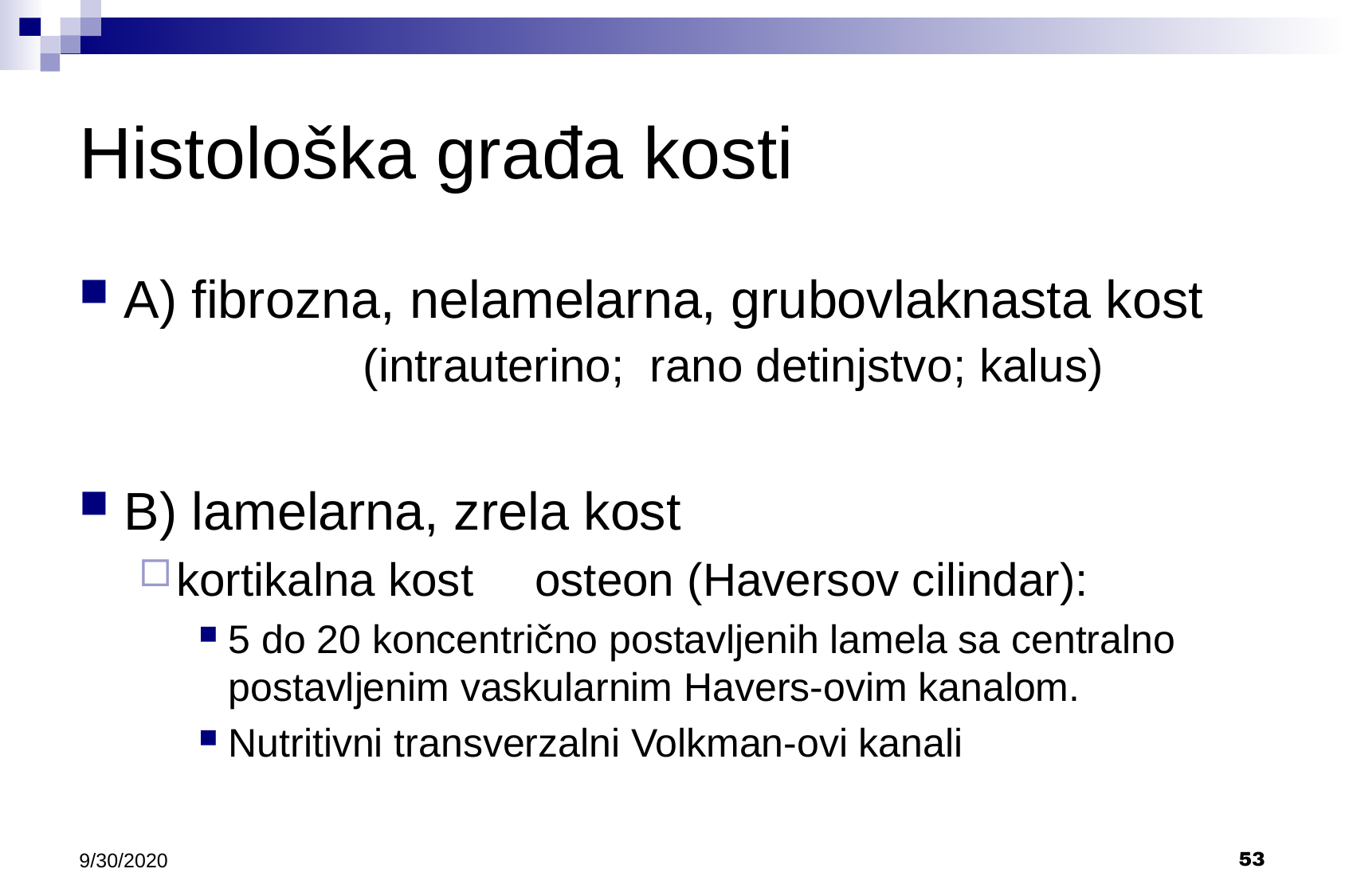

# Histološka građa kosti
A) fibrozna, nelamelarna, grubovlaknasta kost  		(intrauterino;  rano detinjstvo; kalus)

B) lamelarna, zrela kost
kortikalna kost 	osteon (Haversov cilindar):
5 do 20 koncentrično postavljenih lamela sa centralno postavljenim vaskularnim Havers-ovim kanalom.
Nutritivni transverzalni Volkman-ovi kanali
9/30/2020
53